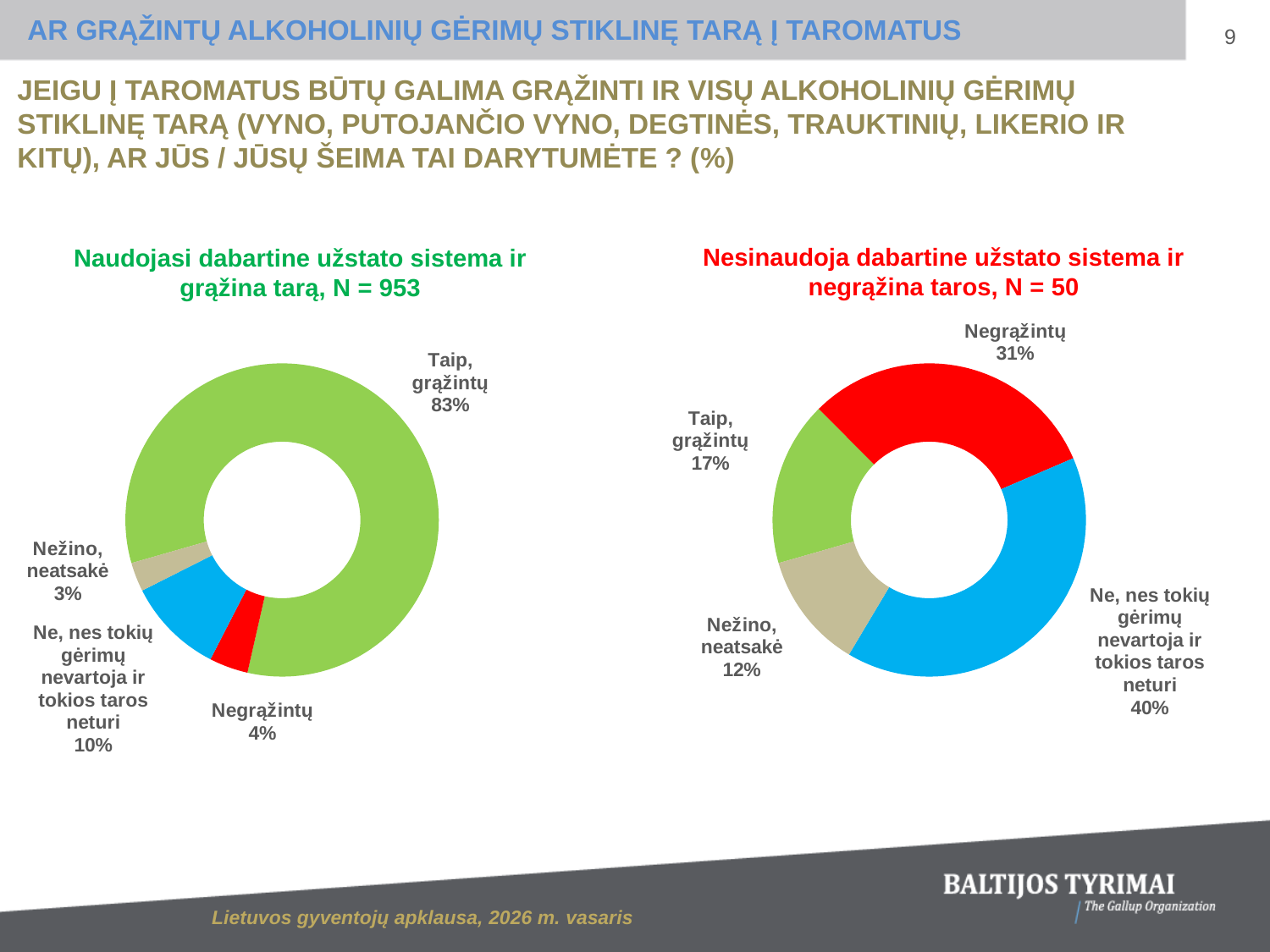

AR GRĄŽINTŲ ALKOHOLINIŲ GĖRIMŲ STIKLINĘ TARĄ Į TAROMATUS
9
JEIGU Į TAROMATUS BŪTŲ GALIMA GRĄŽINTI IR VISŲ ALKOHOLINIŲ GĖRIMŲ STIKLINĘ TARĄ (VYNO, PUTOJANČIO VYNO, DEGTINĖS, TRAUKTINIŲ, LIKERIO IR KITŲ), AR JŪS / JŪSŲ ŠEIMA TAI DARYTUMĖTE ? (%)
Nesinaudoja dabartine užstato sistema ir negrąžina taros, N = 50
Naudojasi dabartine užstato sistema ir grąžina tarą, N = 953

### Chart

| Category |  |
|---|---|
| Taip, grąžintų | 83.0 |
| Negrąžintų | 4.0 |
| Ne, nes tokių gėrimų nevartoja ir tokios taros neturi | 10.0 |
| Nežino, neatsakė | 3.0 |

### Chart

| Category |  |
|---|---|
| Taip, grąžintų | 17.0 |
| Negrąžintų | 31.0 |
| Ne, nes tokių gėrimų nevartoja ir tokios taros neturi | 40.0 |
| Nežino, neatsakė | 12.0 |
Lietuvos gyventojų apklausa, 2026 m. vasaris